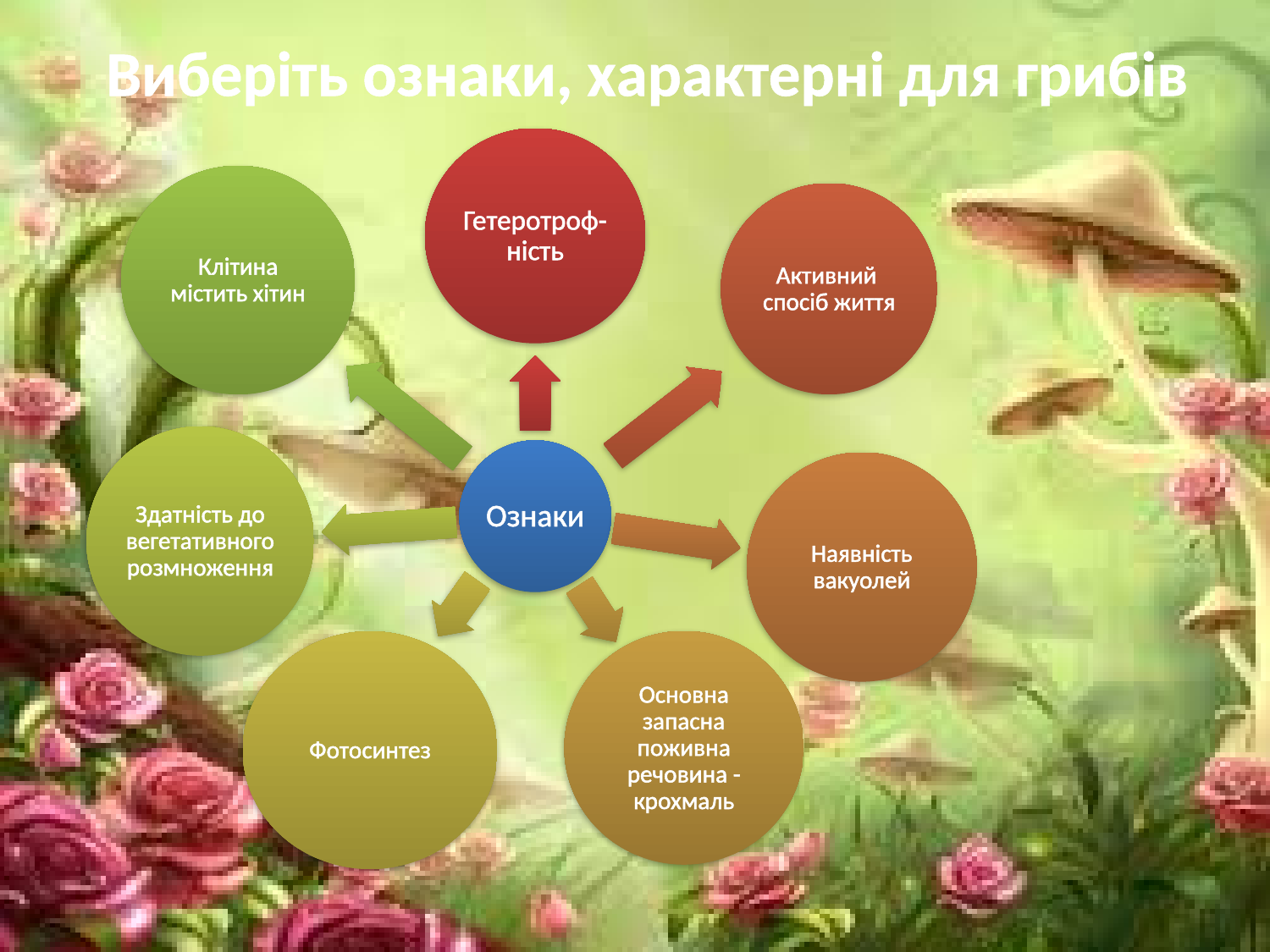

Виберіть ознаки, характерні для грибів
Ознаки

Гетеротроф-ність

Активний  спосіб життя

Наявність вакуолей

Основна запасна поживна речовина - крохмаль

Фотосинтез

Здатність до вегетативного розмноження

Клітина містить хітин